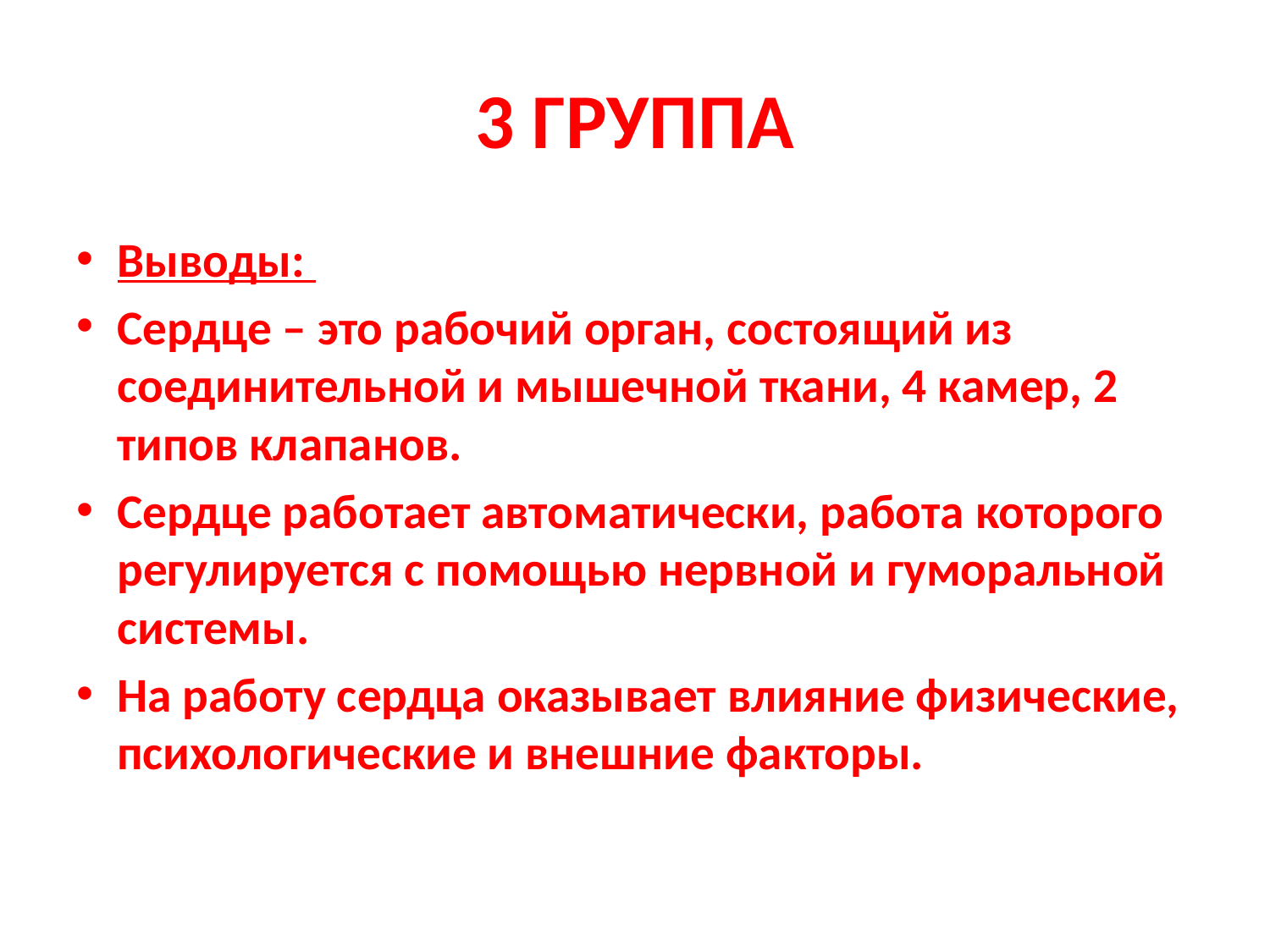

# 3 ГРУППА
Выводы:
Сердце – это рабочий орган, состоящий из соединительной и мышечной ткани, 4 камер, 2 типов клапанов.
Сердце работает автоматически, работа которого регулируется с помощью нервной и гуморальной системы.
На работу сердца оказывает влияние физические, психологические и внешние факторы.